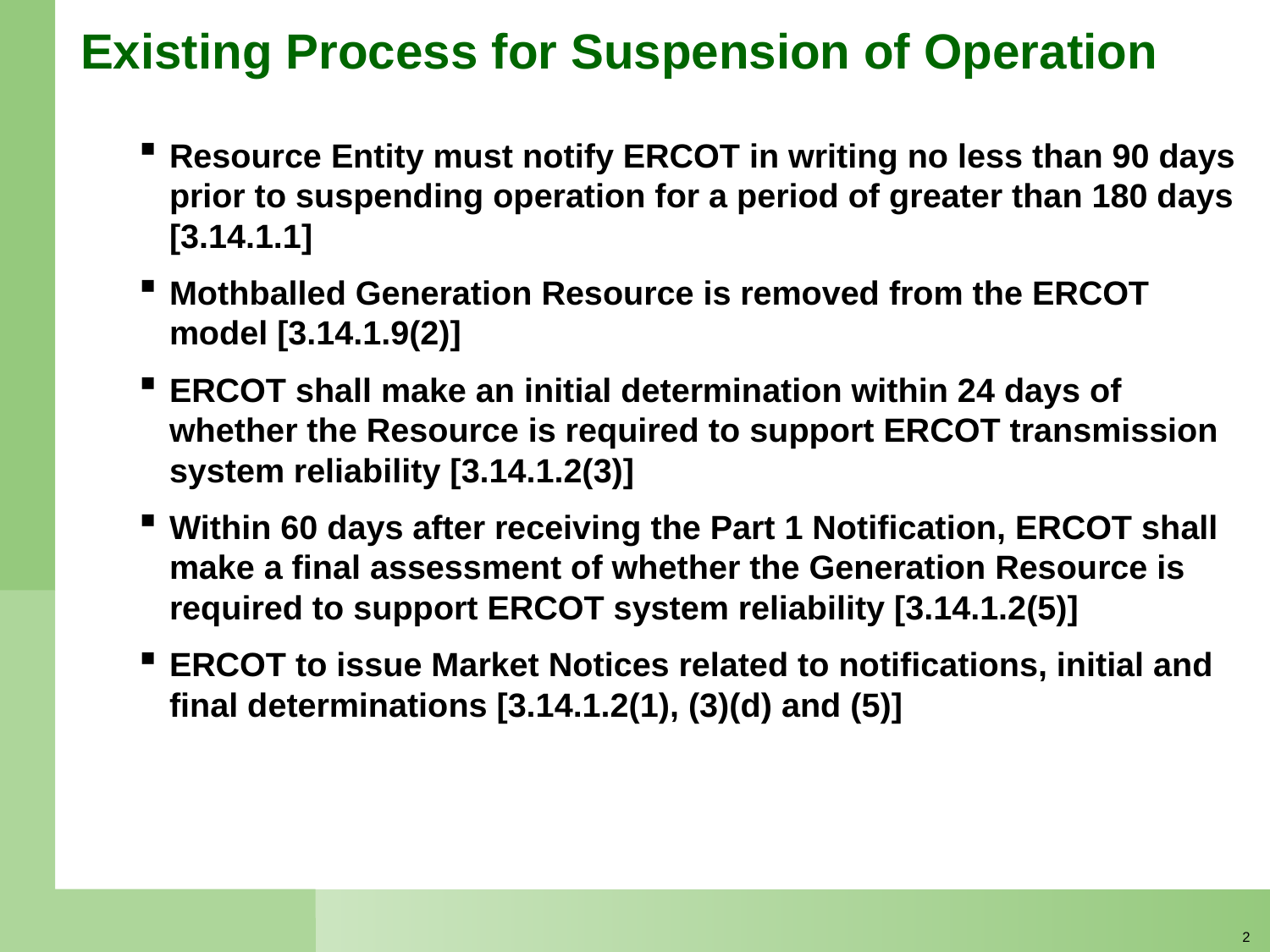

# Existing Process for Suspension of Operation
Resource Entity must notify ERCOT in writing no less than 90 days prior to suspending operation for a period of greater than 180 days [3.14.1.1]
Mothballed Generation Resource is removed from the ERCOT model [3.14.1.9(2)]
ERCOT shall make an initial determination within 24 days of whether the Resource is required to support ERCOT transmission system reliability [3.14.1.2(3)]
Within 60 days after receiving the Part 1 Notification, ERCOT shall make a final assessment of whether the Generation Resource is required to support ERCOT system reliability [3.14.1.2(5)]
ERCOT to issue Market Notices related to notifications, initial and final determinations [3.14.1.2(1), (3)(d) and (5)]

2